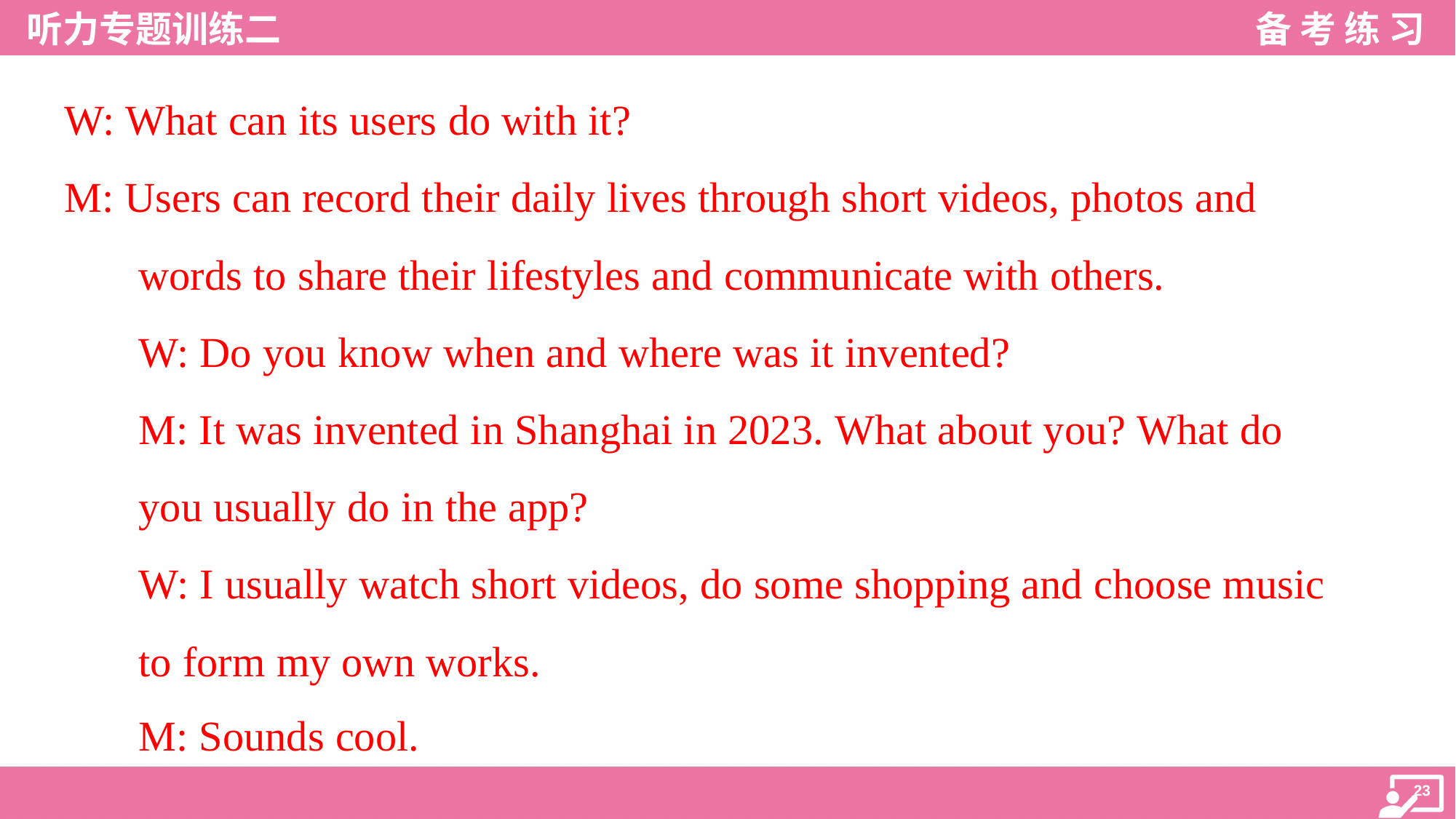

W: What can its users do with it?
M: Users can record their daily lives through short videos, photos and
words to share their lifestyles and communicate with others.
W: Do you know when and where was it invented?
M: It was invented in Shanghai in 2023. What about you? What do
you usually do in the app?
W: I usually watch short videos, do some shopping and choose music
to form my own works.
M: Sounds cool.